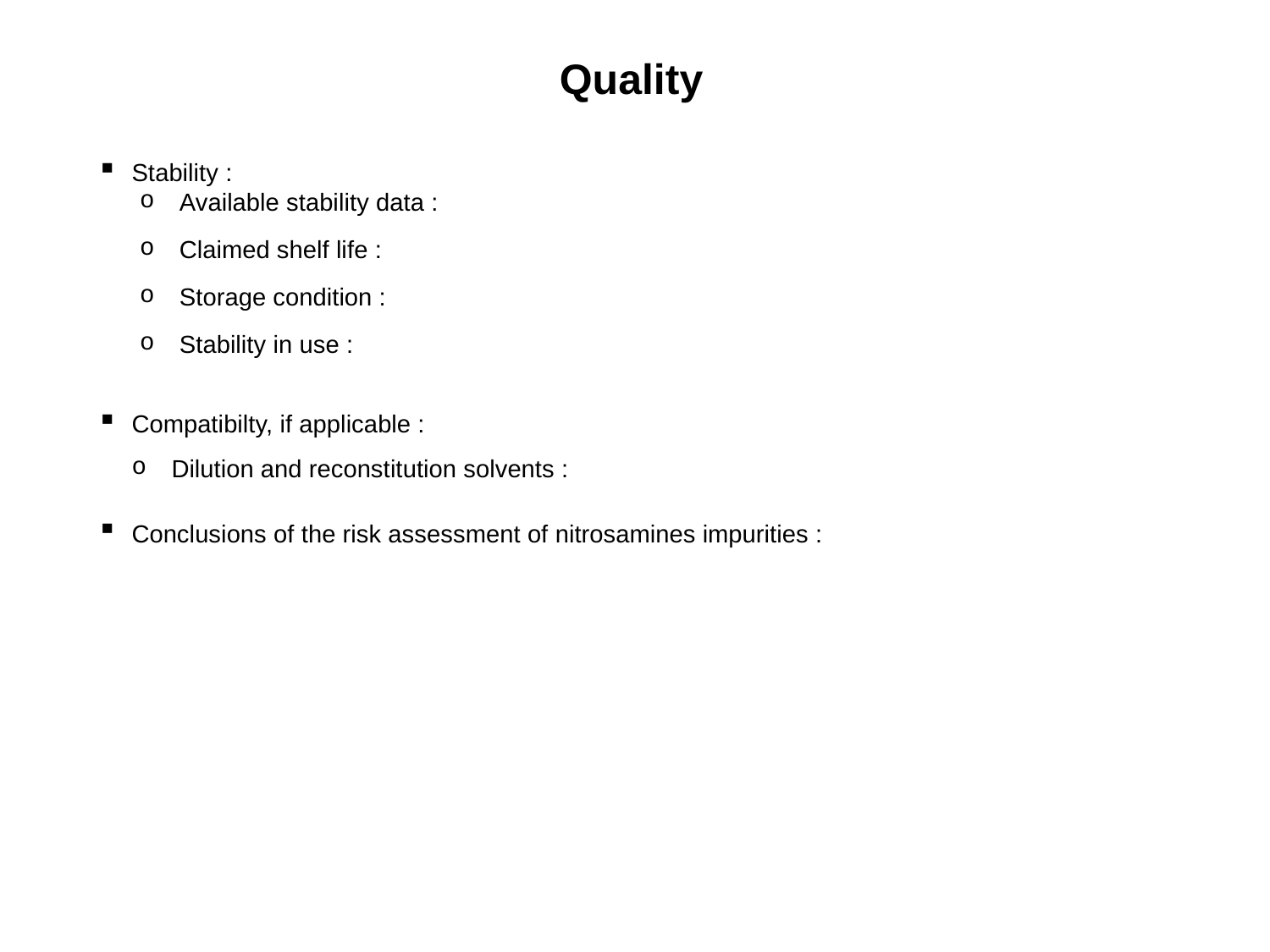

# Quality
Stability :
Available stability data :
Claimed shelf life :
Storage condition :
Stability in use :
Compatibilty, if applicable :
Dilution and reconstitution solvents :
Conclusions of the risk assessment of nitrosamines impurities :

13